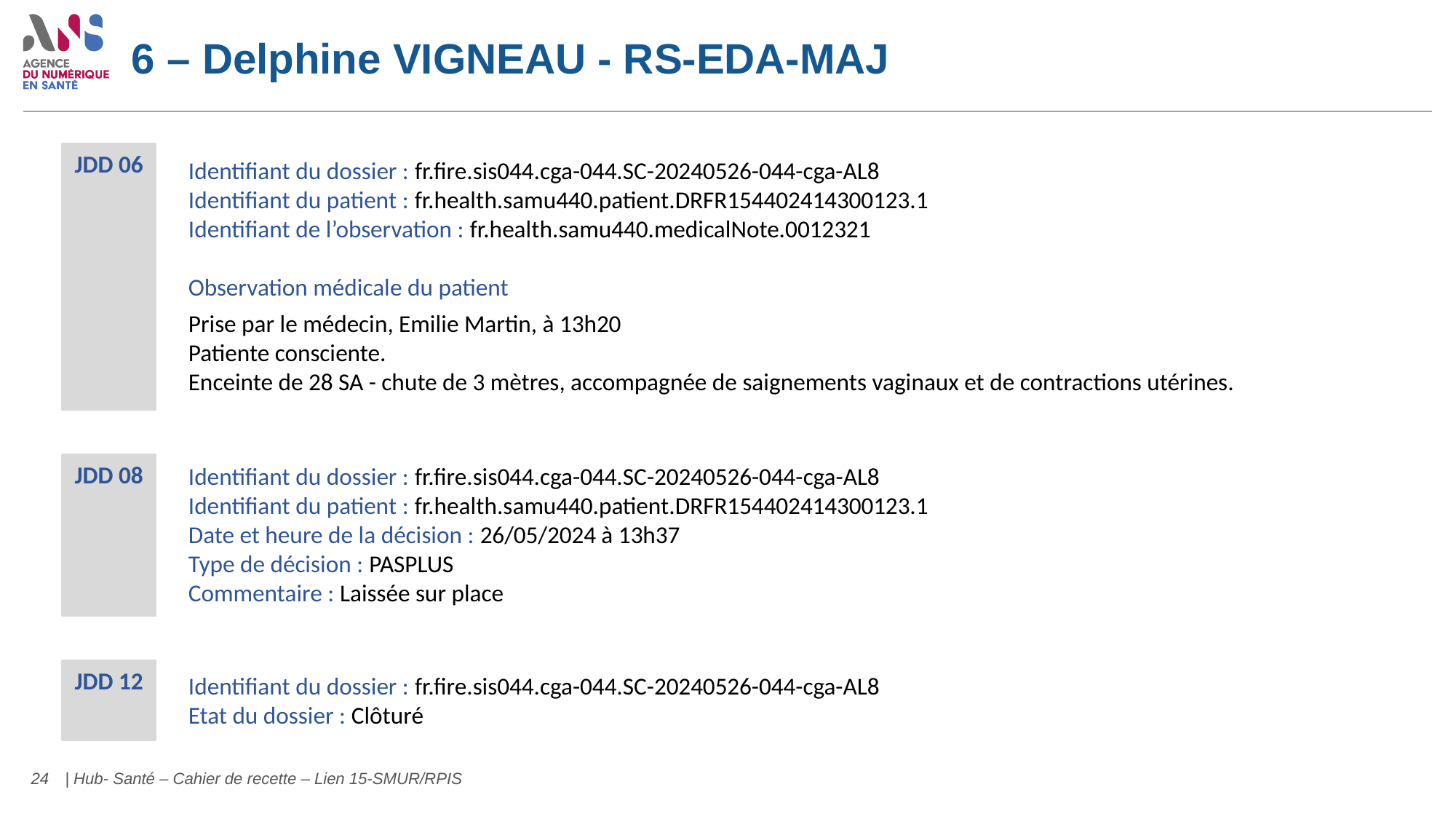

# 6 – Delphine VIGNEAU - RS-EDA-MAJ
JDD 06
Identifiant du dossier : fr.fire.sis044.cga-044.SC-20240526-044-cga-AL8
Identifiant du patient : fr.health.samu440.patient.DRFR154402414300123.1
Identifiant de l’observation : fr.health.samu440.medicalNote.0012321

Observation médicale du patient
Prise par le médecin, Emilie Martin, à 13h20
Patiente consciente.
Enceinte de 28 SA - chute de 3 mètres, accompagnée de saignements vaginaux et de contractions utérines.
JDD 08
Identifiant du dossier : fr.fire.sis044.cga-044.SC-20240526-044-cga-AL8
Identifiant du patient : fr.health.samu440.patient.DRFR154402414300123.1
Date et heure de la décision : 26/05/2024 à 13h37
Type de décision : PASPLUS
Commentaire : Laissée sur place
JDD 12
Identifiant du dossier : fr.fire.sis044.cga-044.SC-20240526-044-cga-AL8
Etat du dossier : Clôturé
24
| Hub- Santé – Cahier de recette – Lien 15-SMUR/RPIS